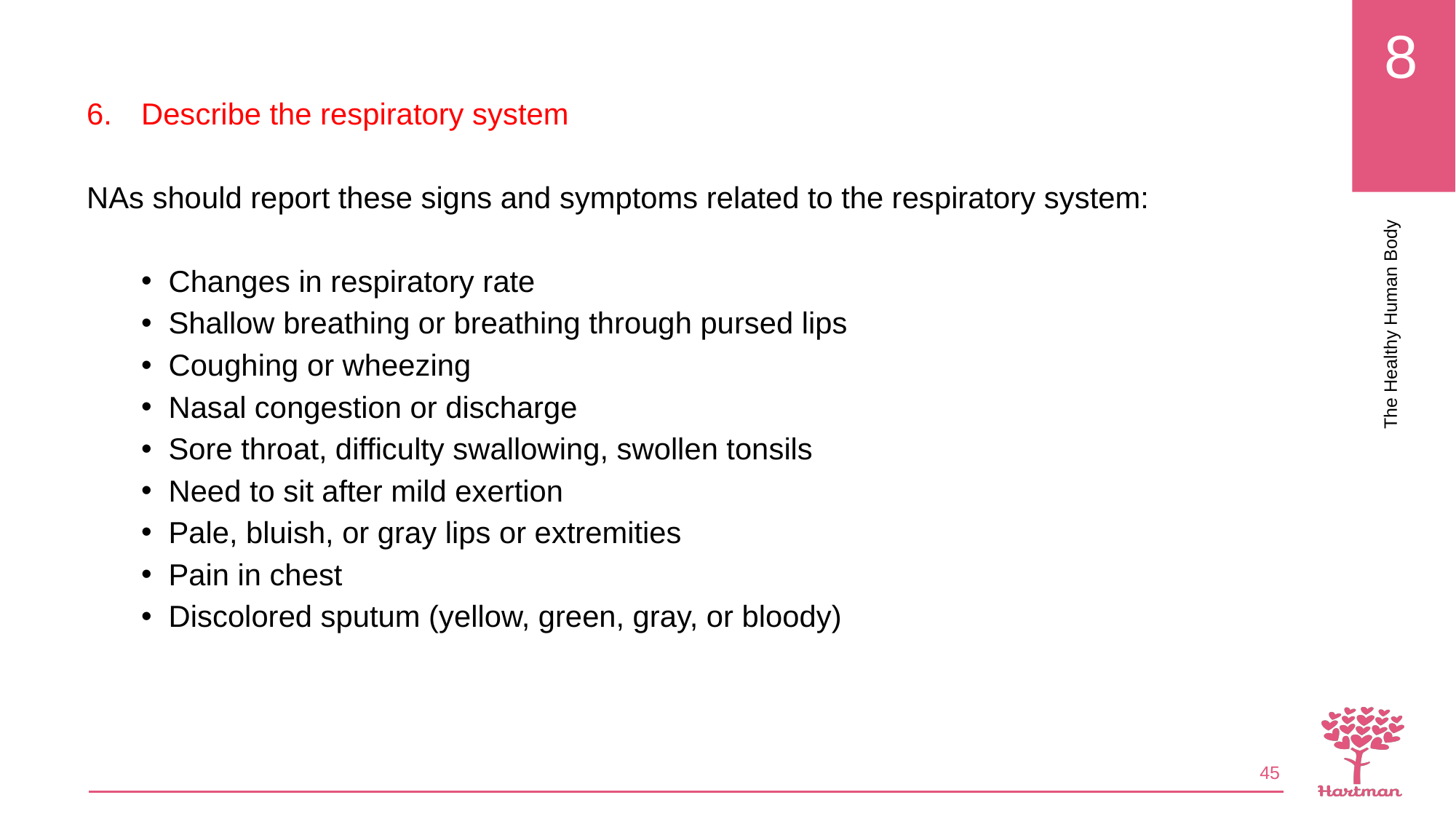

Describe the respiratory system

NAs should report these signs and symptoms related to the respiratory system:

Changes in respiratory rate
Shallow breathing or breathing through pursed lips
Coughing or wheezing
Nasal congestion or discharge
Sore throat, difficulty swallowing, swollen tonsils
Need to sit after mild exertion
Pale, bluish, or gray lips or extremities
Pain in chest
Discolored sputum (yellow, green, gray, or bloody)

45